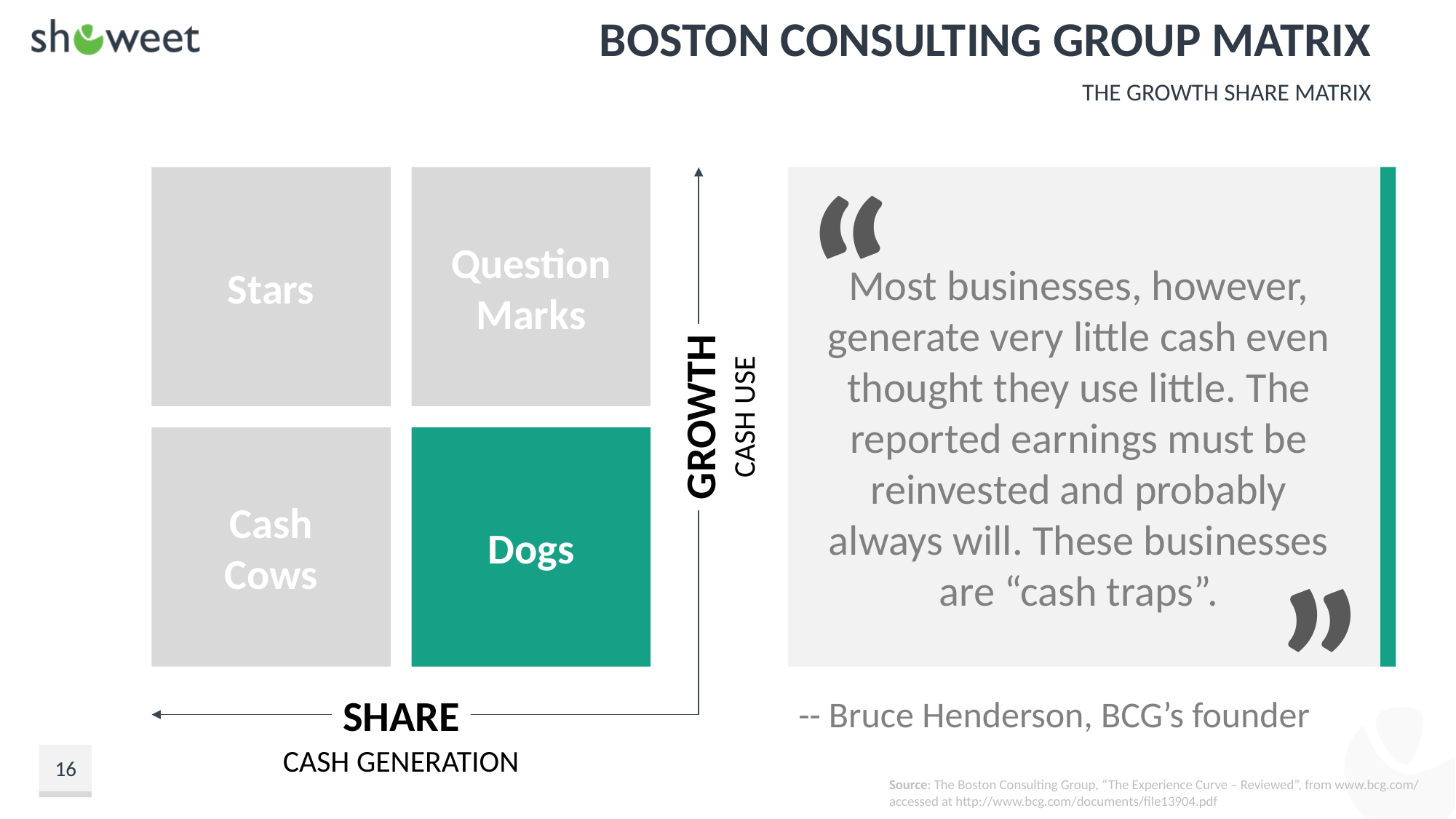

# Boston Consulting Group Matrix
The Growth Share Matrix
“
Stars
Question
Marks
Most businesses, however, generate very little cash even thought they use little. The reported earnings must be reinvested and probably always will. These businesses are “cash traps”.

GROWTH
CASH USE
Cash
Cows
Dogs
”
SHARE
-- Bruce Henderson, BCG’s founder
CASH GENERATION
16
Source: The Boston Consulting Group, “The Experience Curve – Reviewed”, from www.bcg.com/
accessed at http://www.bcg.com/documents/file13904.pdf